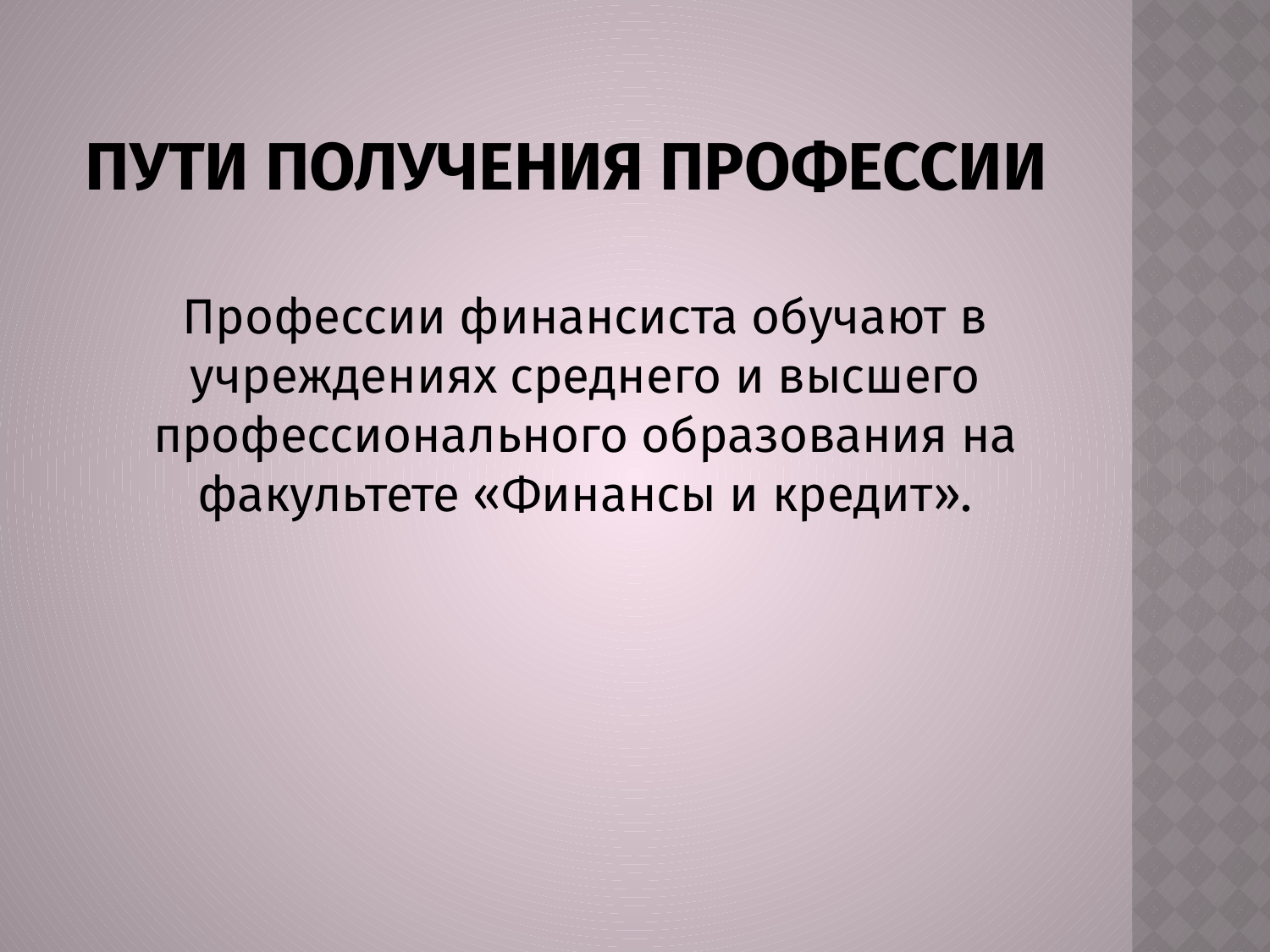

# ПУТИ ПОЛУЧЕНИЯ ПРОФЕССИИ
Профессии финансиста обучают в учреждениях среднего и высшего профессионального образования на факультете «Финансы и кредит».